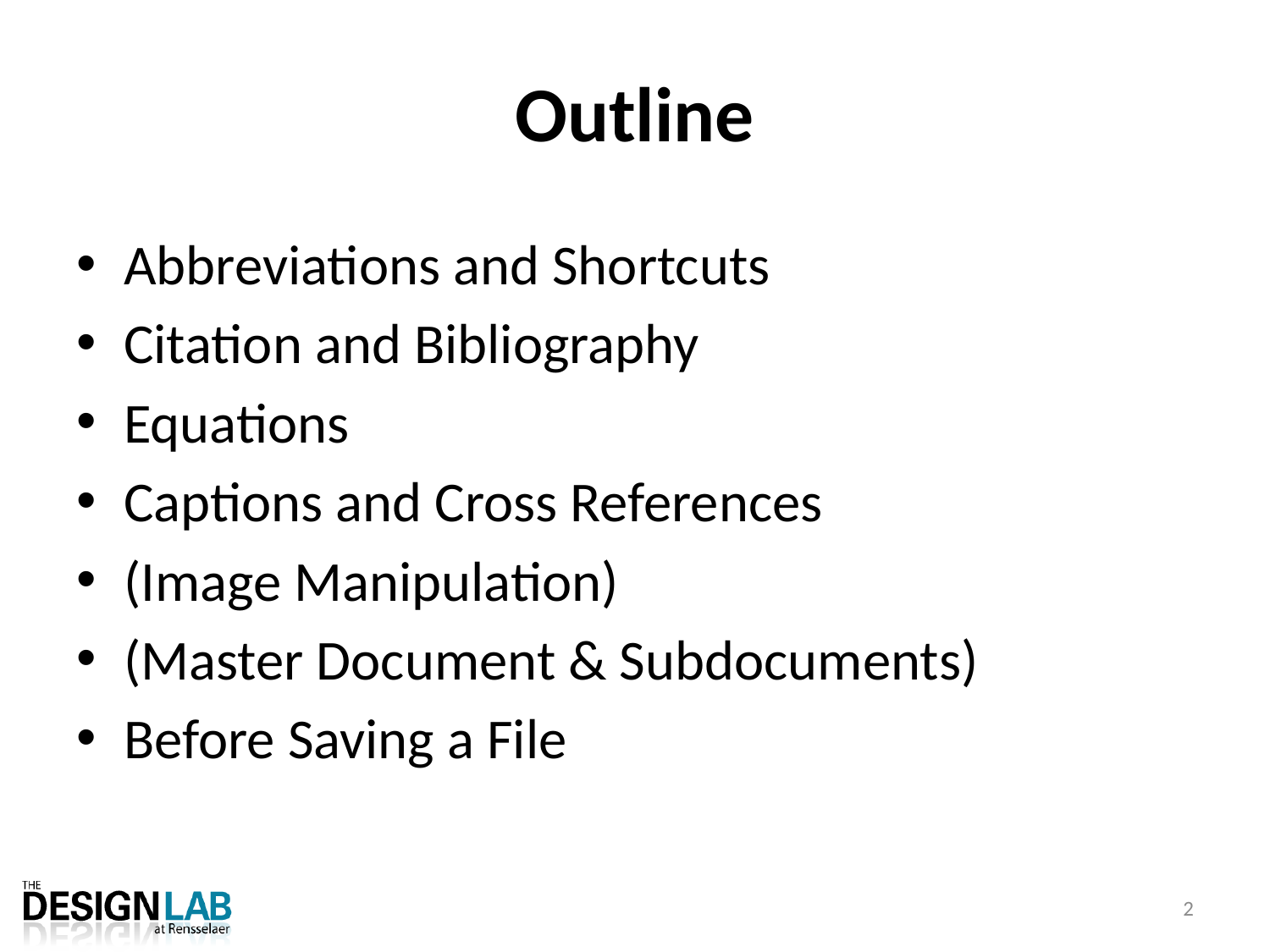

# Outline
Abbreviations and Shortcuts
Citation and Bibliography
Equations
Captions and Cross References
(Image Manipulation)
(Master Document & Subdocuments)
Before Saving a File
2